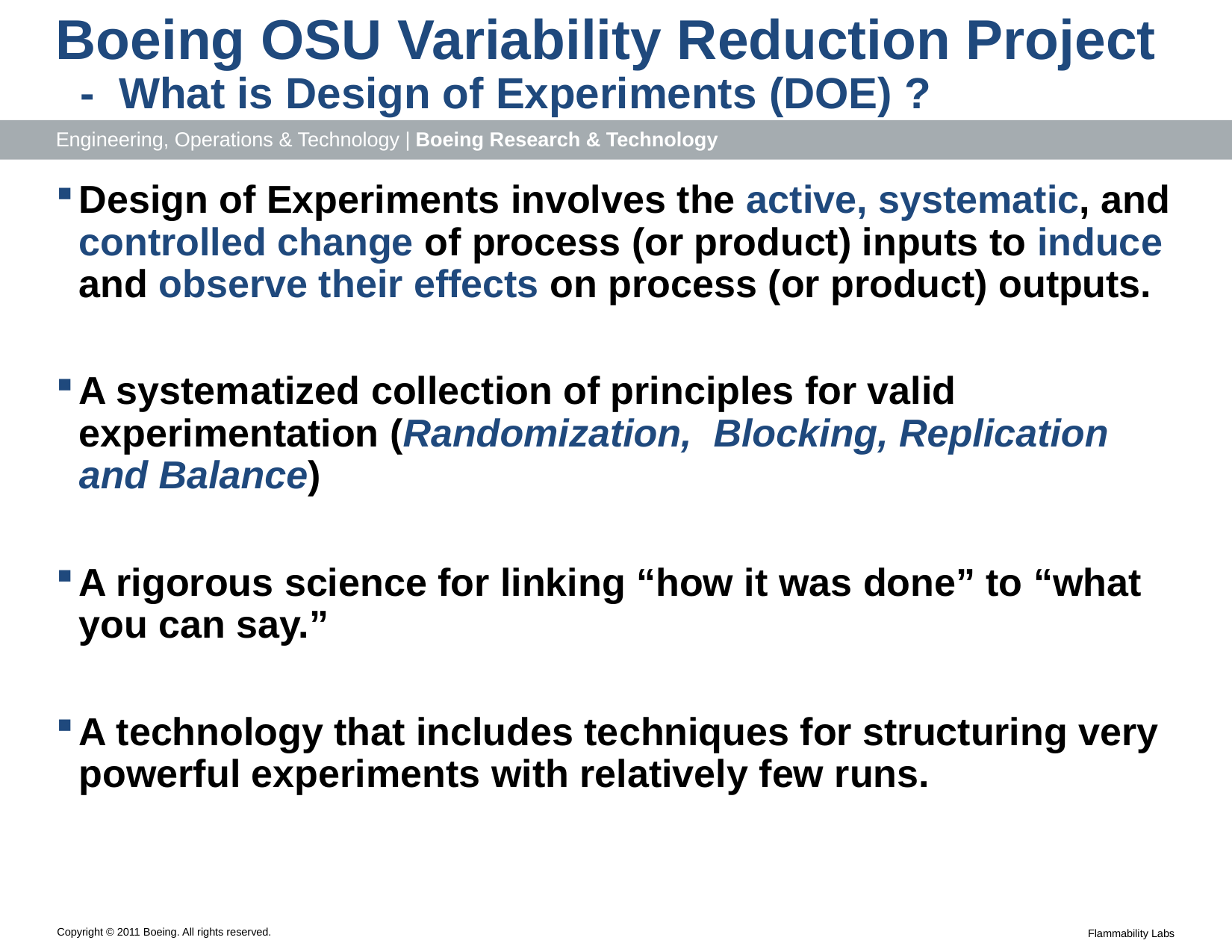

# Boeing OSU Variability Reduction Project -  What is Design of Experiments (DOE) ?
Design of Experiments involves the active, systematic, and controlled change of process (or product) inputs to induce and observe their effects on process (or product) outputs.

A systematized collection of principles for valid experimentation (Randomization,  Blocking, Replication and Balance)

A rigorous science for linking “how it was done” to “what you can say.”

A technology that includes techniques for structuring very powerful experiments with relatively few runs.
Flammability Labs